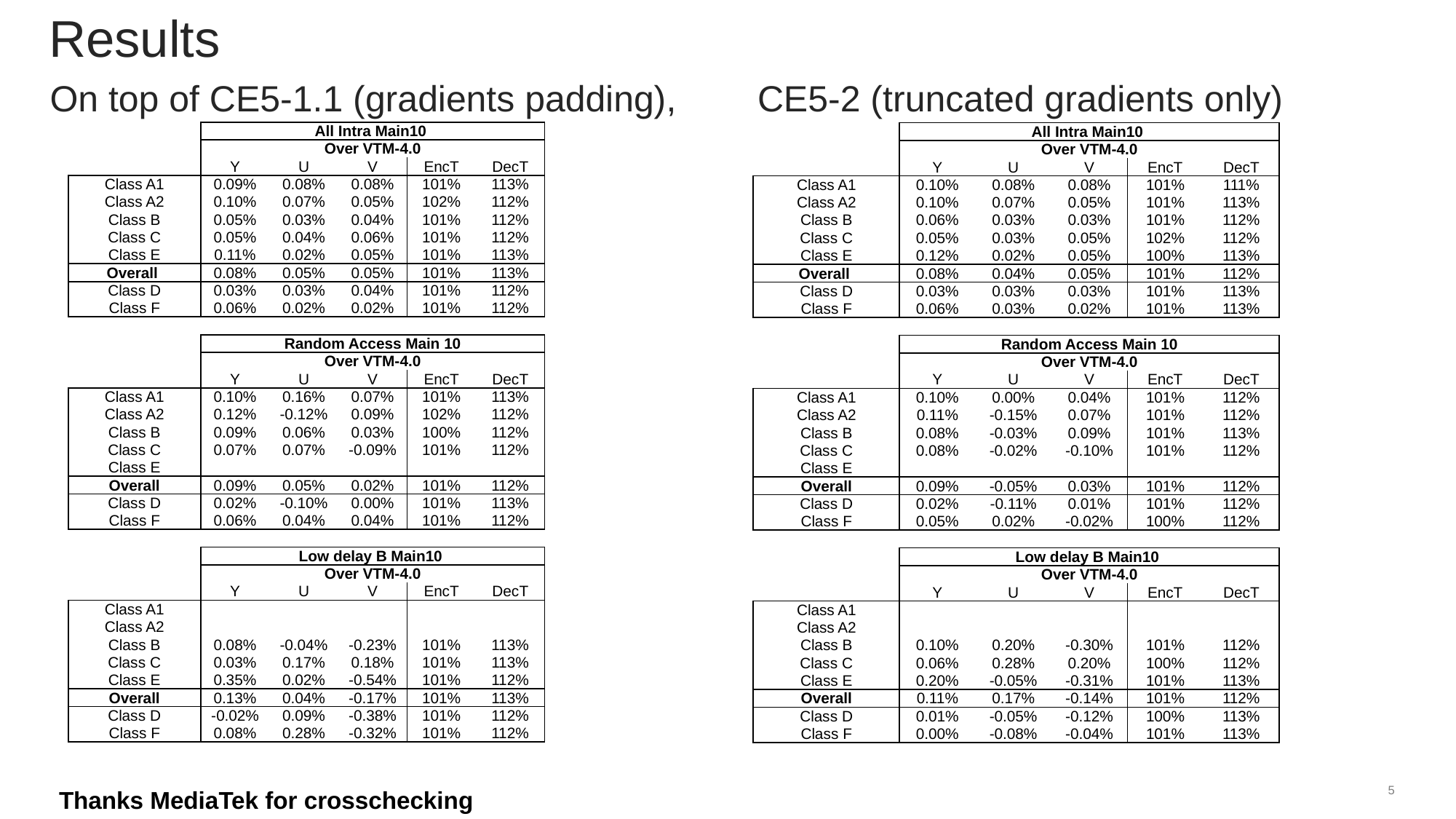

# Results
On top of CE5-1.1 (gradients padding),        CE5-2 (truncated gradients only)
|  | All Intra Main10 |  |  |  |  |
| --- | --- | --- | --- | --- | --- |
|  | Over VTM-4.0 |  |  |  |  |
|  | Y | U | V | EncT | DecT |
| Class A1 | 0.09% | 0.08% | 0.08% | 101% | 113% |
| Class A2 | 0.10% | 0.07% | 0.05% | 102% | 112% |
| Class B | 0.05% | 0.03% | 0.04% | 101% | 112% |
| Class C | 0.05% | 0.04% | 0.06% | 101% | 112% |
| Class E | 0.11% | 0.02% | 0.05% | 101% | 113% |
| Overall | 0.08% | 0.05% | 0.05% | 101% | 113% |
| Class D | 0.03% | 0.03% | 0.04% | 101% | 112% |
| Class F | 0.06% | 0.02% | 0.02% | 101% | 112% |
|  |  |  |  |  |  |
|  | Random Access Main 10 |  |  |  |  |
|  | Over VTM-4.0 |  |  |  |  |
|  | Y | U | V | EncT | DecT |
| Class A1 | 0.10% | 0.16% | 0.07% | 101% | 113% |
| Class A2 | 0.12% | -0.12% | 0.09% | 102% | 112% |
| Class B | 0.09% | 0.06% | 0.03% | 100% | 112% |
| Class C | 0.07% | 0.07% | -0.09% | 101% | 112% |
| Class E |  |  |  |  |  |
| Overall | 0.09% | 0.05% | 0.02% | 101% | 112% |
| Class D | 0.02% | -0.10% | 0.00% | 101% | 113% |
| Class F | 0.06% | 0.04% | 0.04% | 101% | 112% |
|  |  |  |  |  |  |
|  | Low delay B Main10 |  |  |  |  |
|  | Over VTM-4.0 |  |  |  |  |
|  | Y | U | V | EncT | DecT |
| Class A1 |  |  |  |  |  |
| Class A2 |  |  |  |  |  |
| Class B | 0.08% | -0.04% | -0.23% | 101% | 113% |
| Class C | 0.03% | 0.17% | 0.18% | 101% | 113% |
| Class E | 0.35% | 0.02% | -0.54% | 101% | 112% |
| Overall | 0.13% | 0.04% | -0.17% | 101% | 113% |
| Class D | -0.02% | 0.09% | -0.38% | 101% | 112% |
| Class F | 0.08% | 0.28% | -0.32% | 101% | 112% |
|  | All Intra Main10 |  |  |  |  |
| --- | --- | --- | --- | --- | --- |
|  | Over VTM-4.0 |  |  |  |  |
|  | Y | U | V | EncT | DecT |
| Class A1 | 0.10% | 0.08% | 0.08% | 101% | 111% |
| Class A2 | 0.10% | 0.07% | 0.05% | 101% | 113% |
| Class B | 0.06% | 0.03% | 0.03% | 101% | 112% |
| Class C | 0.05% | 0.03% | 0.05% | 102% | 112% |
| Class E | 0.12% | 0.02% | 0.05% | 100% | 113% |
| Overall | 0.08% | 0.04% | 0.05% | 101% | 112% |
| Class D | 0.03% | 0.03% | 0.03% | 101% | 113% |
| Class F | 0.06% | 0.03% | 0.02% | 101% | 113% |
|  |  |  |  |  |  |
|  | Random Access Main 10 |  |  |  |  |
|  | Over VTM-4.0 |  |  |  |  |
|  | Y | U | V | EncT | DecT |
| Class A1 | 0.10% | 0.00% | 0.04% | 101% | 112% |
| Class A2 | 0.11% | -0.15% | 0.07% | 101% | 112% |
| Class B | 0.08% | -0.03% | 0.09% | 101% | 113% |
| Class C | 0.08% | -0.02% | -0.10% | 101% | 112% |
| Class E |  |  |  |  |  |
| Overall | 0.09% | -0.05% | 0.03% | 101% | 112% |
| Class D | 0.02% | -0.11% | 0.01% | 101% | 112% |
| Class F | 0.05% | 0.02% | -0.02% | 100% | 112% |
|  |  |  |  |  |  |
|  | Low delay B Main10 |  |  |  |  |
|  | Over VTM-4.0 |  |  |  |  |
|  | Y | U | V | EncT | DecT |
| Class A1 |  |  |  |  |  |
| Class A2 |  |  |  |  |  |
| Class B | 0.10% | 0.20% | -0.30% | 101% | 112% |
| Class C | 0.06% | 0.28% | 0.20% | 100% | 112% |
| Class E | 0.20% | -0.05% | -0.31% | 101% | 113% |
| Overall | 0.11% | 0.17% | -0.14% | 101% | 112% |
| Class D | 0.01% | -0.05% | -0.12% | 100% | 113% |
| Class F | 0.00% | -0.08% | -0.04% | 101% | 113% |
Thanks MediaTek for crosschecking